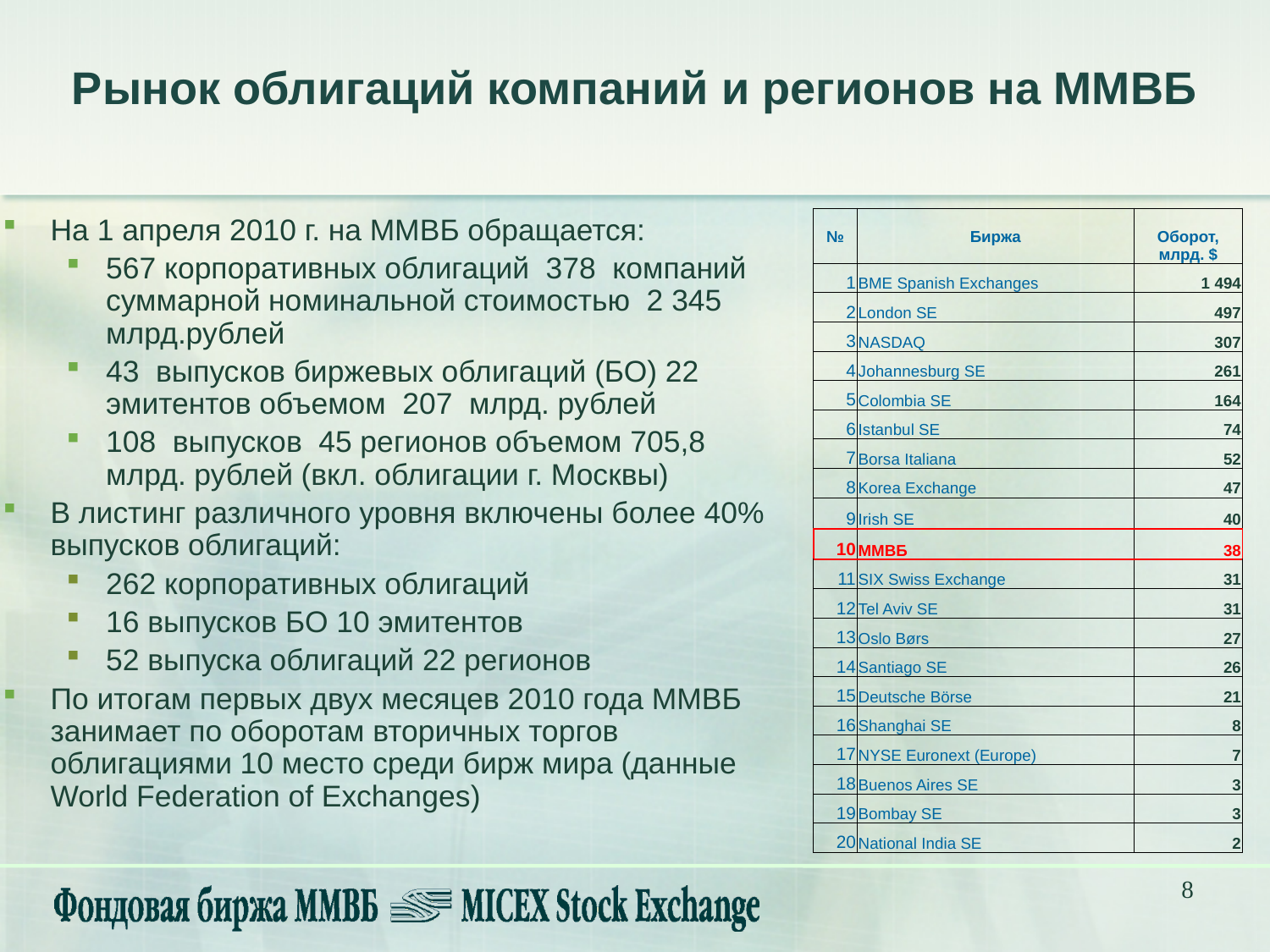

Рынок облигаций компаний и регионов на ММВБ
На 1 апреля 2010 г. на ММВБ обращается:
567 корпоративных облигаций  378  компаний суммарной номинальной стоимостью  2 345  млрд.рублей
43  выпусков биржевых облигаций (БО) 22  эмитентов объемом  207  млрд. рублей
108  выпусков  45 регионов объемом 705,8  млрд. рублей (вкл. облигации г. Москвы)
В листинг различного уровня включены более 40%  выпусков облигаций:
262 корпоративных облигаций
16 выпусков БО 10 эмитентов
52 выпуска облигаций 22 регионов
По итогам первых двух месяцев 2010 года ММВБ занимает по оборотам вторичных торгов облигациями 10 место среди бирж мира (данные World Federation of Exchanges)
| № | Биржа | Оборот, млрд. $ |
| --- | --- | --- |
| 1 | BME Spanish Exchanges | 1 494 |
| 2 | London SE | 497 |
| 3 | NASDAQ | 307 |
| 4 | Johannesburg SE | 261 |
| 5 | Colombia SE | 164 |
| 6 | Istanbul SE | 74 |
| 7 | Borsa Italiana | 52 |
| 8 | Korea Exchange | 47 |
| 9 | Irish SE | 40 |
| 10 | ММВБ | 38 |
| 11 | SIX Swiss Exchange | 31 |
| 12 | Tel Aviv SE | 31 |
| 13 | Oslo Børs | 27 |
| 14 | Santiago SE | 26 |
| 15 | Deutsche Börse | 21 |
| 16 | Shanghai SE | 8 |
| 17 | NYSE Euronext (Europe) | 7 |
| 18 | Buenos Aires SE | 3 |
| 19 | Bombay SE | 3 |
| 20 | National India SE | 2 |
8